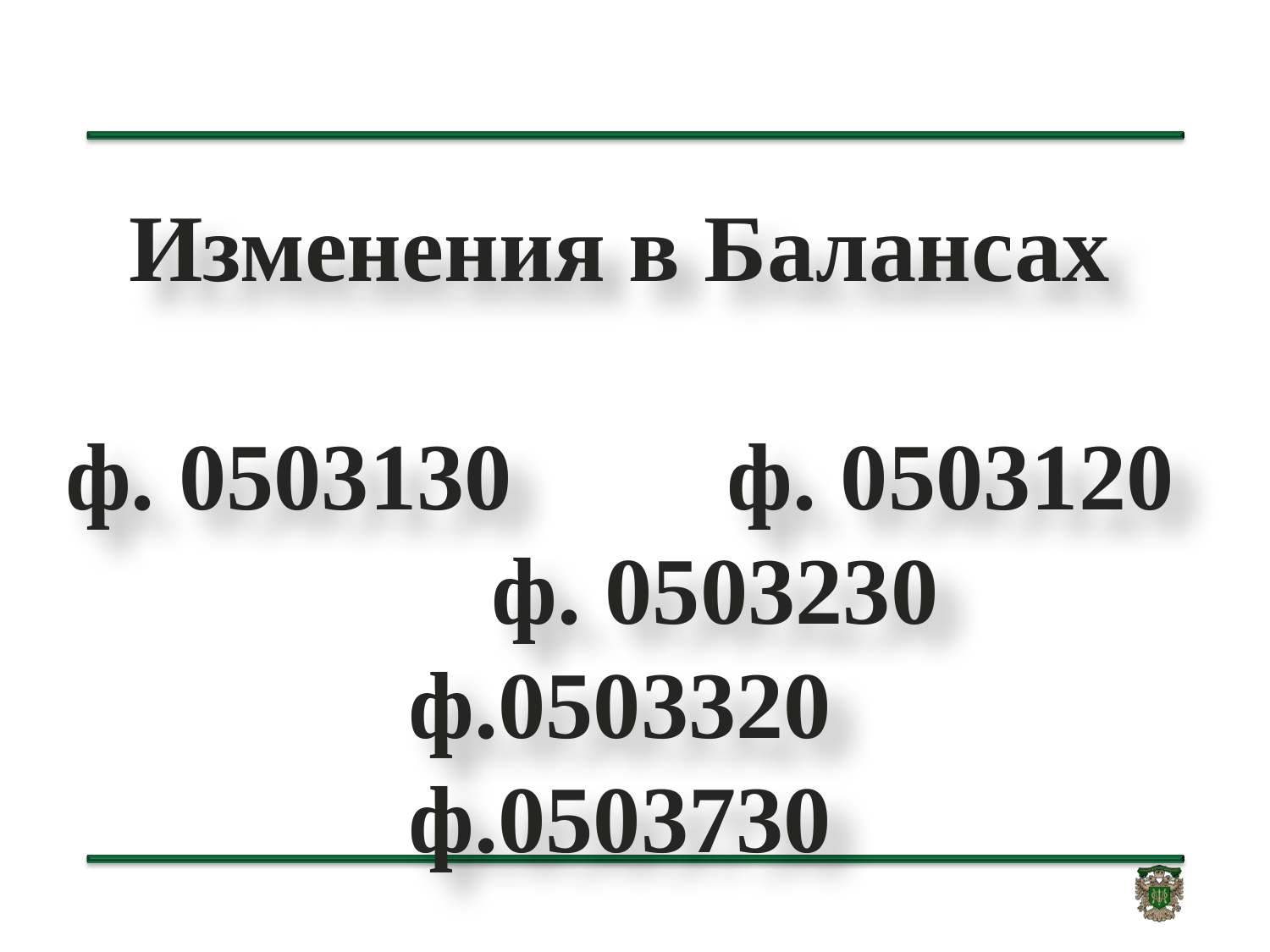

# Изменения в Балансах ф. 0503130         ф. 0503120                 ф. 0503230         ф.0503320 ф.0503730